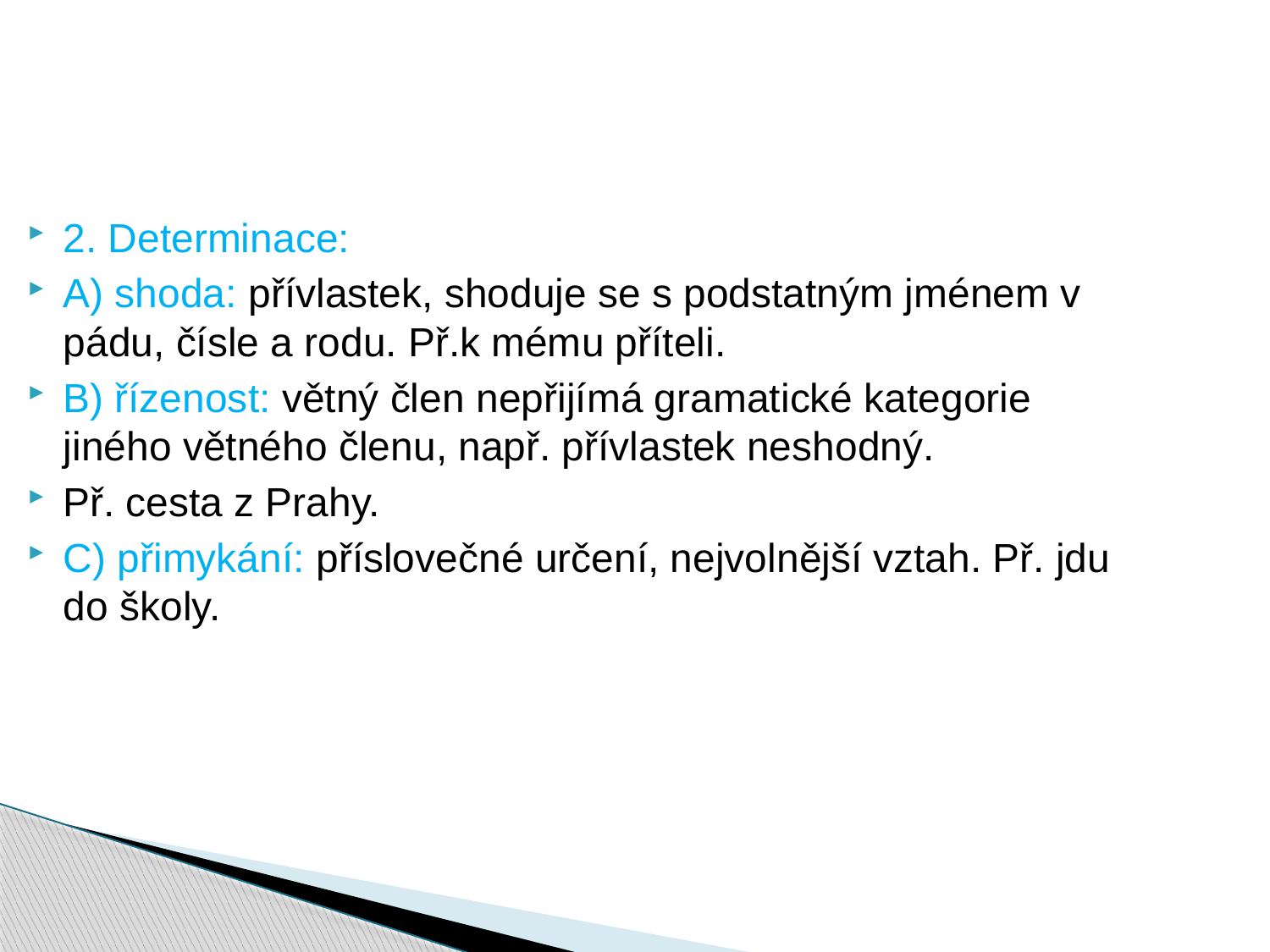

2. Determinace:
A) shoda: přívlastek, shoduje se s podstatným jménem v pádu, čísle a rodu. Př.k mému příteli.
B) řízenost: větný člen nepřijímá gramatické kategorie jiného větného členu, např. přívlastek neshodný.
Př. cesta z Prahy.
C) přimykání: příslovečné určení, nejvolnější vztah. Př. jdu do školy.